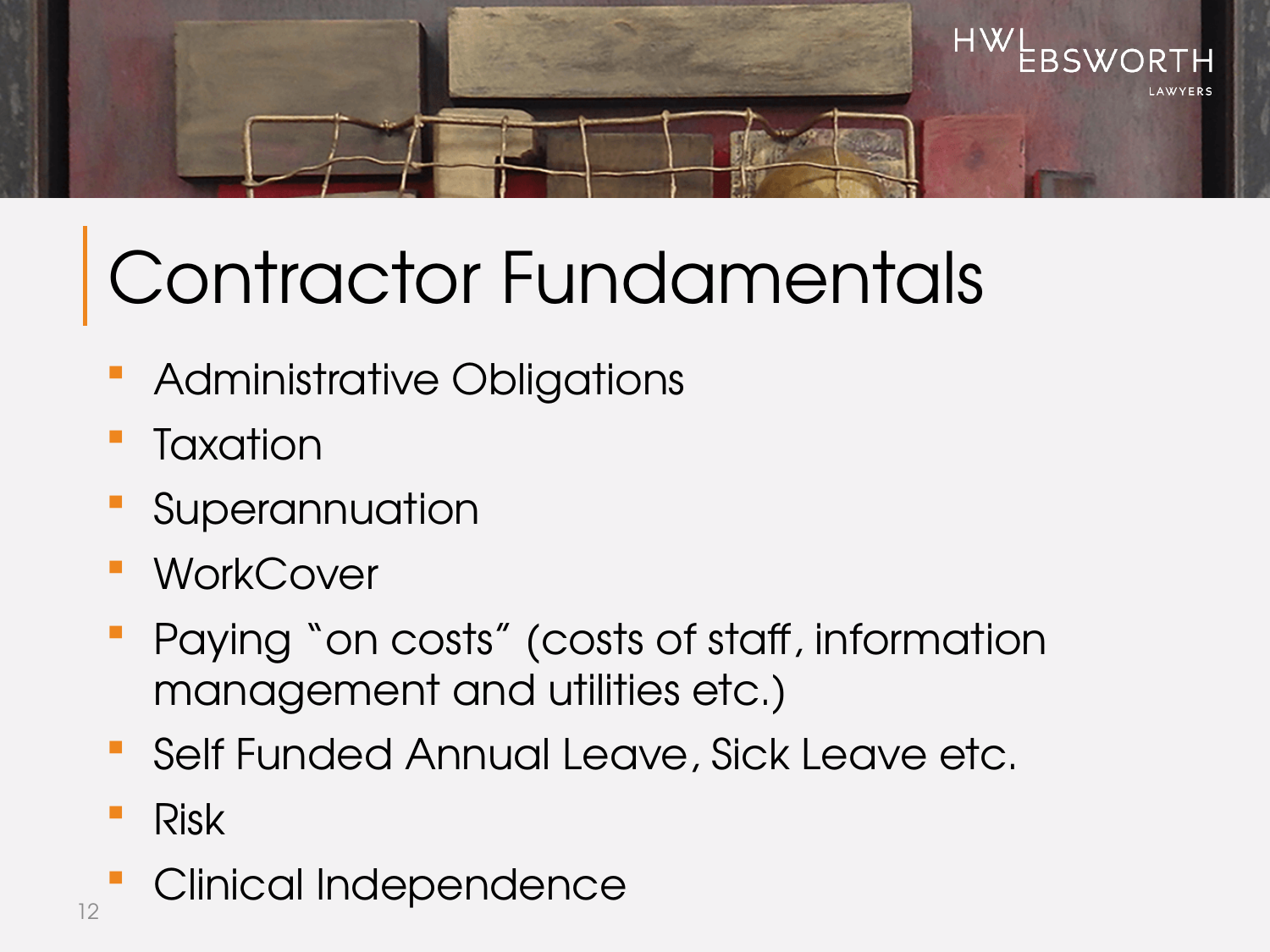

# Contractor Fundamentals
Administrative Obligations
Taxation
Superannuation
WorkCover
Paying “on costs” (costs of staff, information management and utilities etc.)
Self Funded Annual Leave, Sick Leave etc.
Risk
Clinical Independence
12